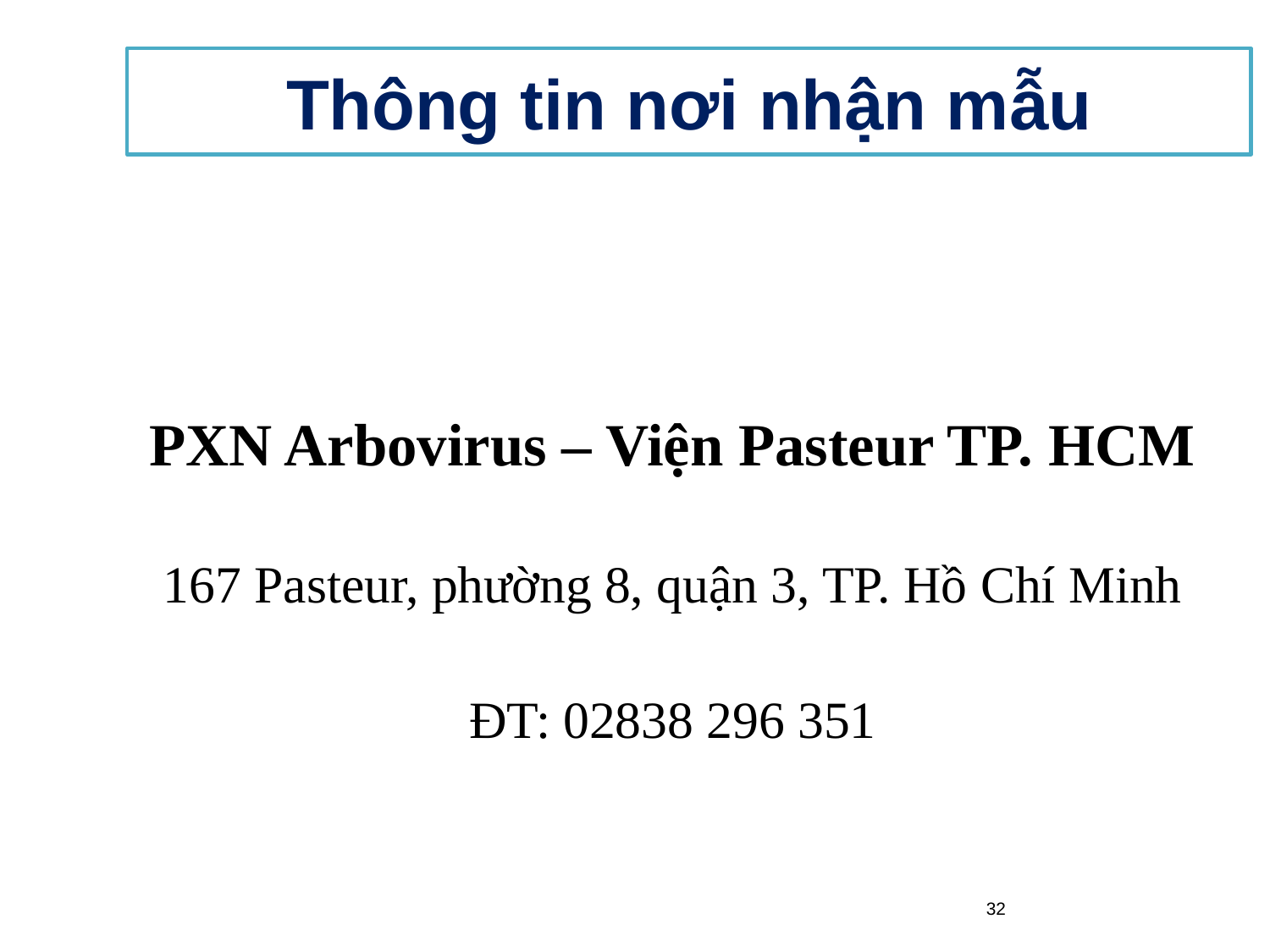

Thông tin nơi nhận mẫu
PXN Arbovirus – Viện Pasteur TP. HCM
167 Pasteur, phường 8, quận 3, TP. Hồ Chí Minh
ĐT: 02838 296 351
32